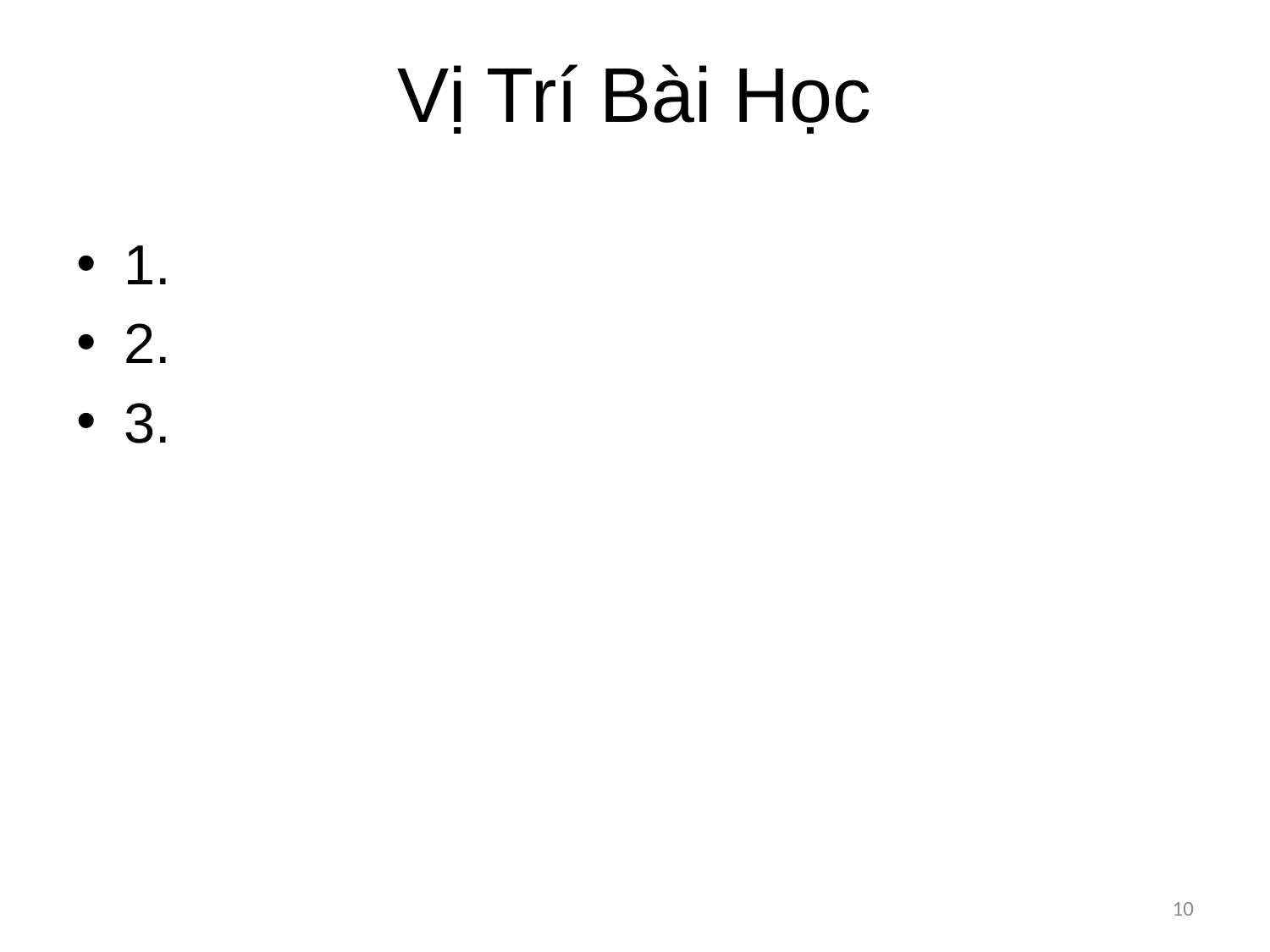

# Vị Trí Bài Học
1.
2.
3.

10